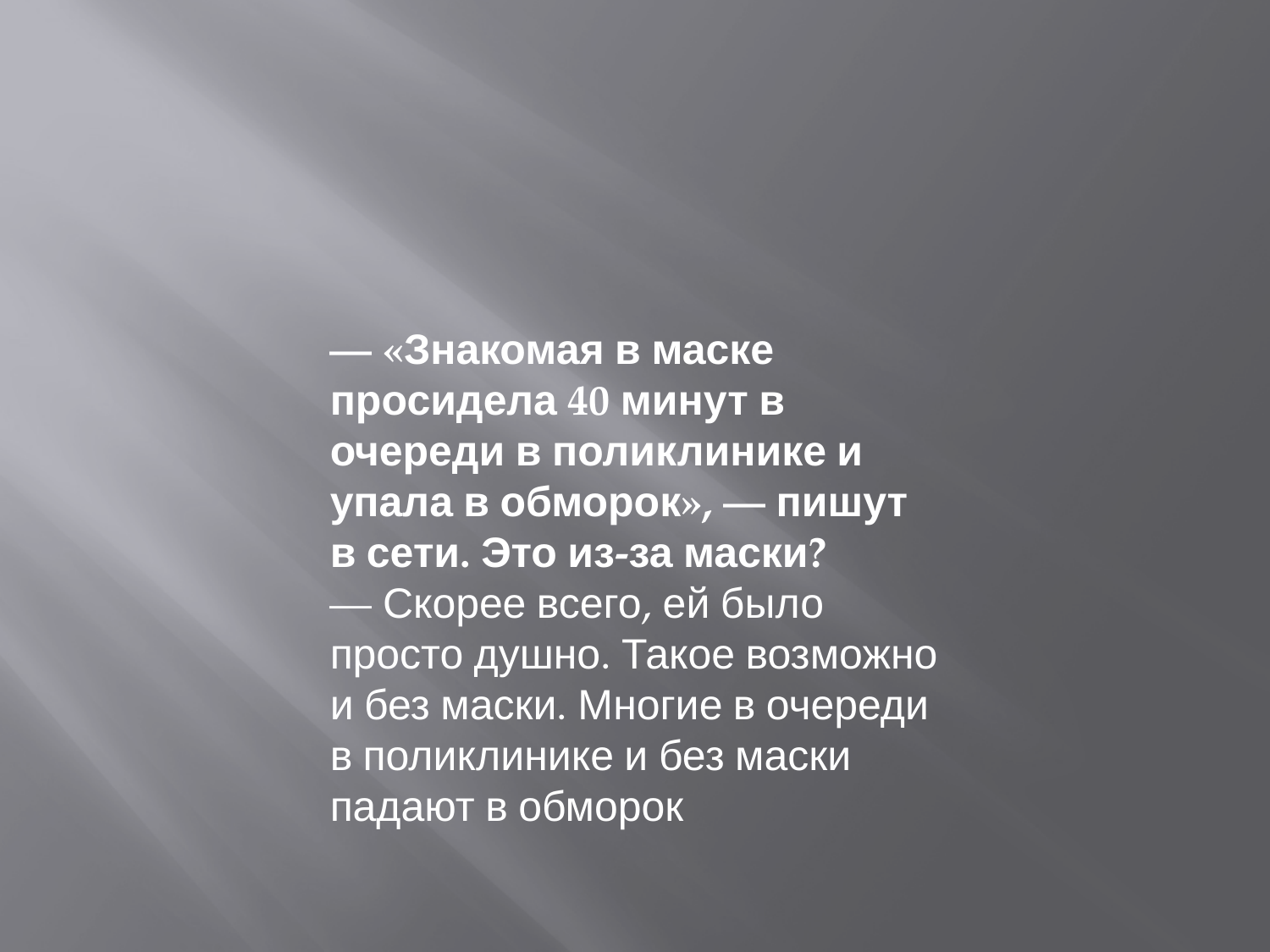

— «Знакомая в маске просидела 40 минут в очереди в поликлинике и упала в обморок», — пишут в сети. Это из-за маски?
— Скорее всего, ей было просто душно. Такое возможно и без маски. Многие в очереди в поликлинике и без маски падают в обморок